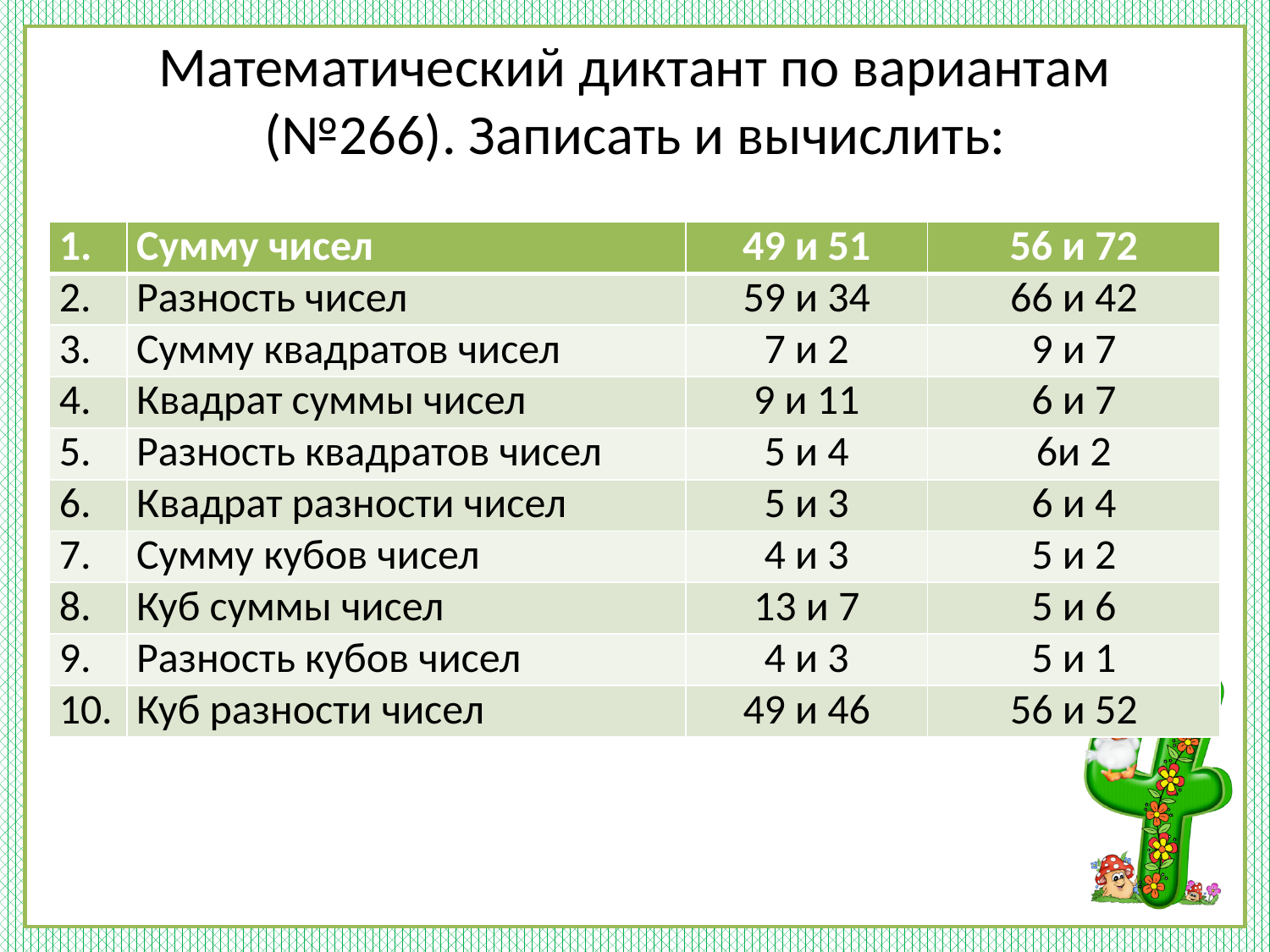

# Математический диктант по вариантам (№266). Записать и вычислить:
| 1. | Сумму чисел | 49 и 51 | 56 и 72 |
| --- | --- | --- | --- |
| 2. | Разность чисел | 59 и 34 | 66 и 42 |
| 3. | Сумму квадратов чисел | 7 и 2 | 9 и 7 |
| 4. | Квадрат суммы чисел | 9 и 11 | 6 и 7 |
| 5. | Разность квадратов чисел | 5 и 4 | 6и 2 |
| 6. | Квадрат разности чисел | 5 и 3 | 6 и 4 |
| 7. | Сумму кубов чисел | 4 и 3 | 5 и 2 |
| 8. | Куб суммы чисел | 13 и 7 | 5 и 6 |
| 9. | Разность кубов чисел | 4 и 3 | 5 и 1 |
| 10. | Куб разности чисел | 49 и 46 | 56 и 52 |